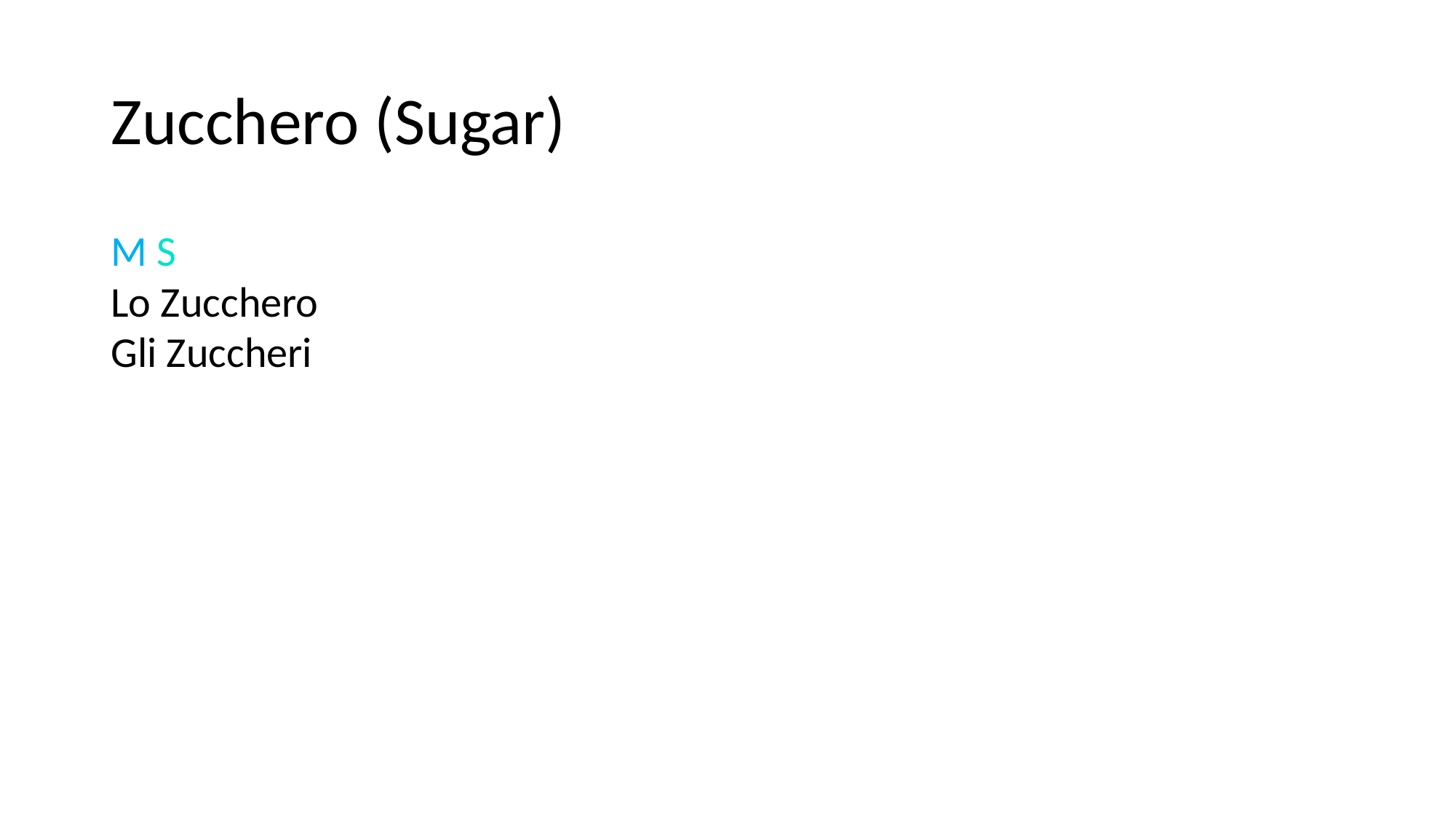

# Zucchero (Sugar)
M S
Lo Zucchero
Gli Zuccheri